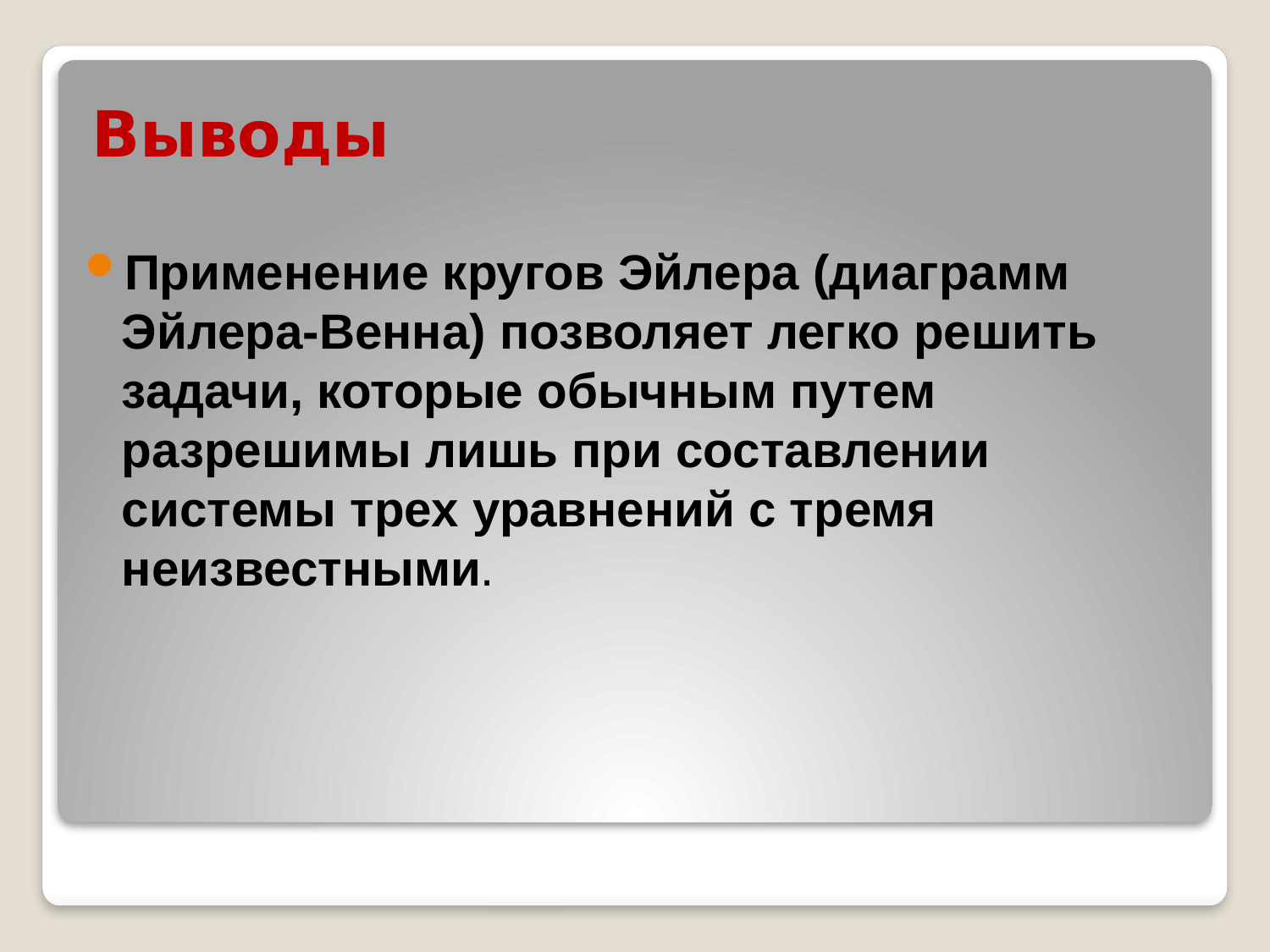

# Выводы
Применение кругов Эйлера (диаграмм Эйлера-Венна) позволяет легко решить задачи, которые обычным путем разрешимы лишь при составлении системы трех уравнений с тремя неизвестными.